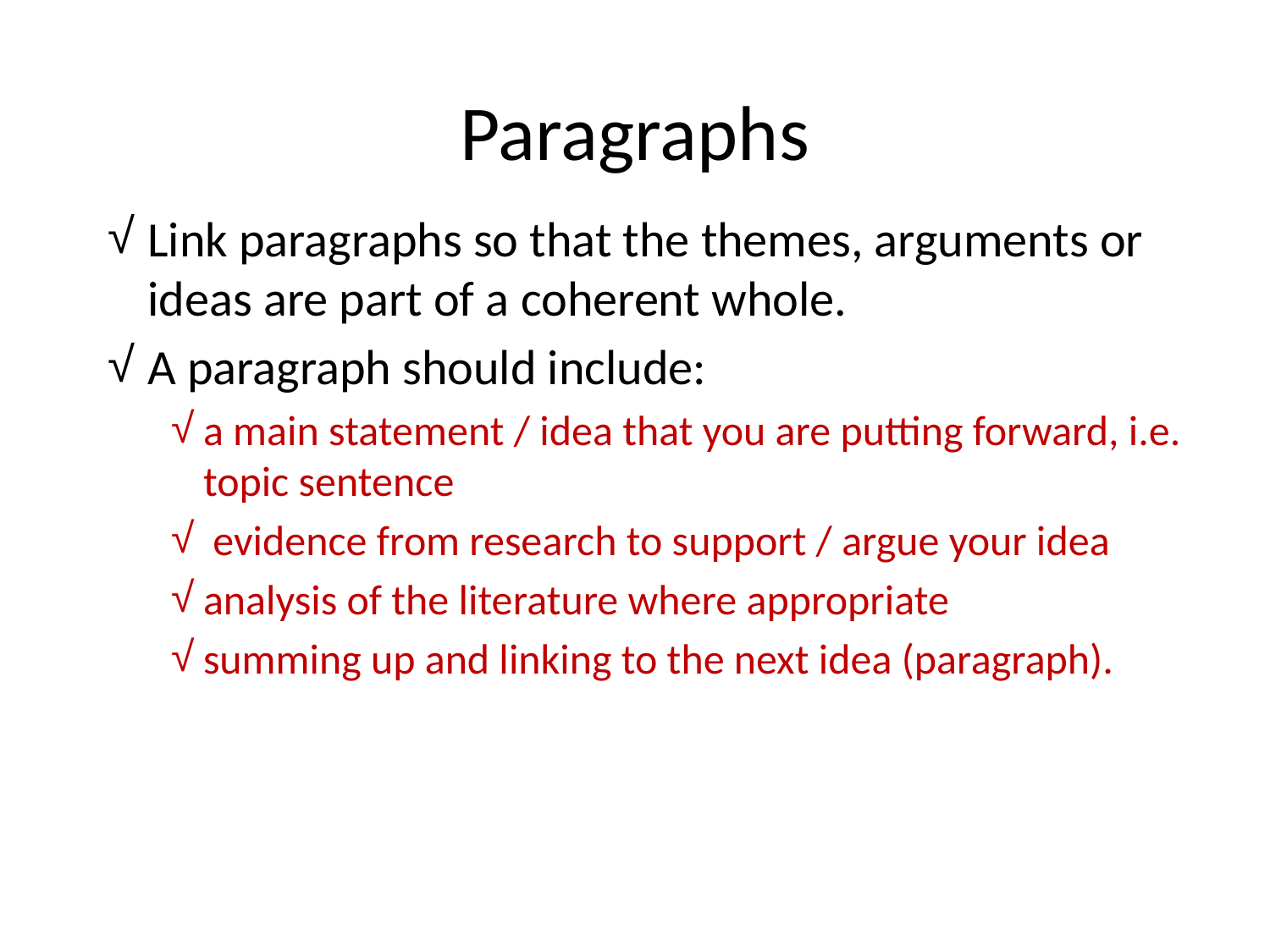

# Paragraphs
Link paragraphs so that the themes, arguments or ideas are part of a coherent whole.
A paragraph should include:
a main statement / idea that you are putting forward, i.e. topic sentence
 evidence from research to support / argue your idea
analysis of the literature where appropriate
summing up and linking to the next idea (paragraph).